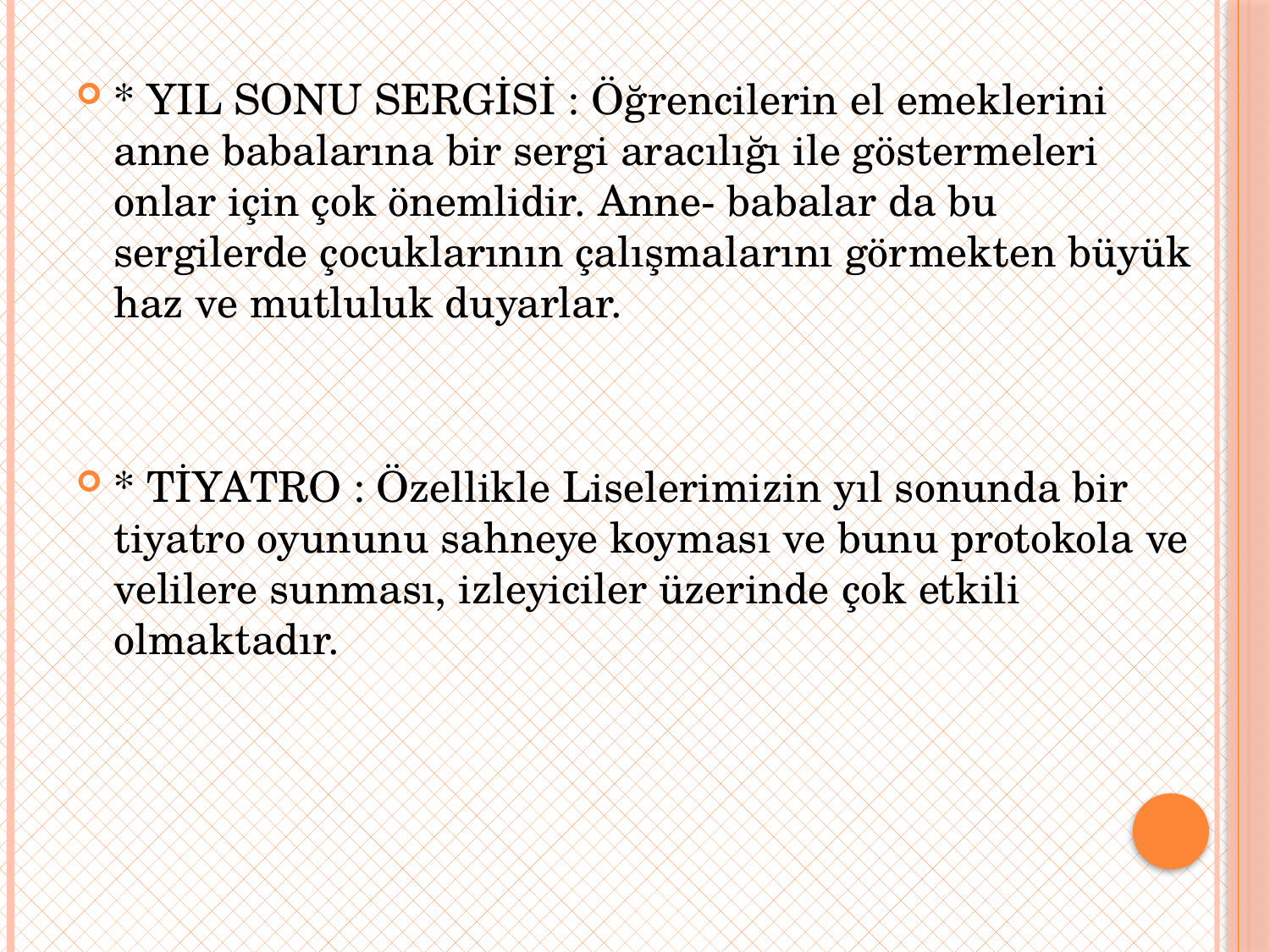

* YIL SONU SERGİSİ : Öğrencilerin el emeklerini anne babalarına bir sergi aracılığı ile göstermeleri onlar için çok önemlidir. Anne- babalar da bu sergilerde çocuklarının çalışmalarını görmekten büyük haz ve mutluluk duyarlar.

* TİYATRO : Özellikle Liselerimizin yıl sonunda bir tiyatro oyununu sahneye koyması ve bunu protokola ve velilere sunması, izleyiciler üzerinde çok etkili olmaktadır.